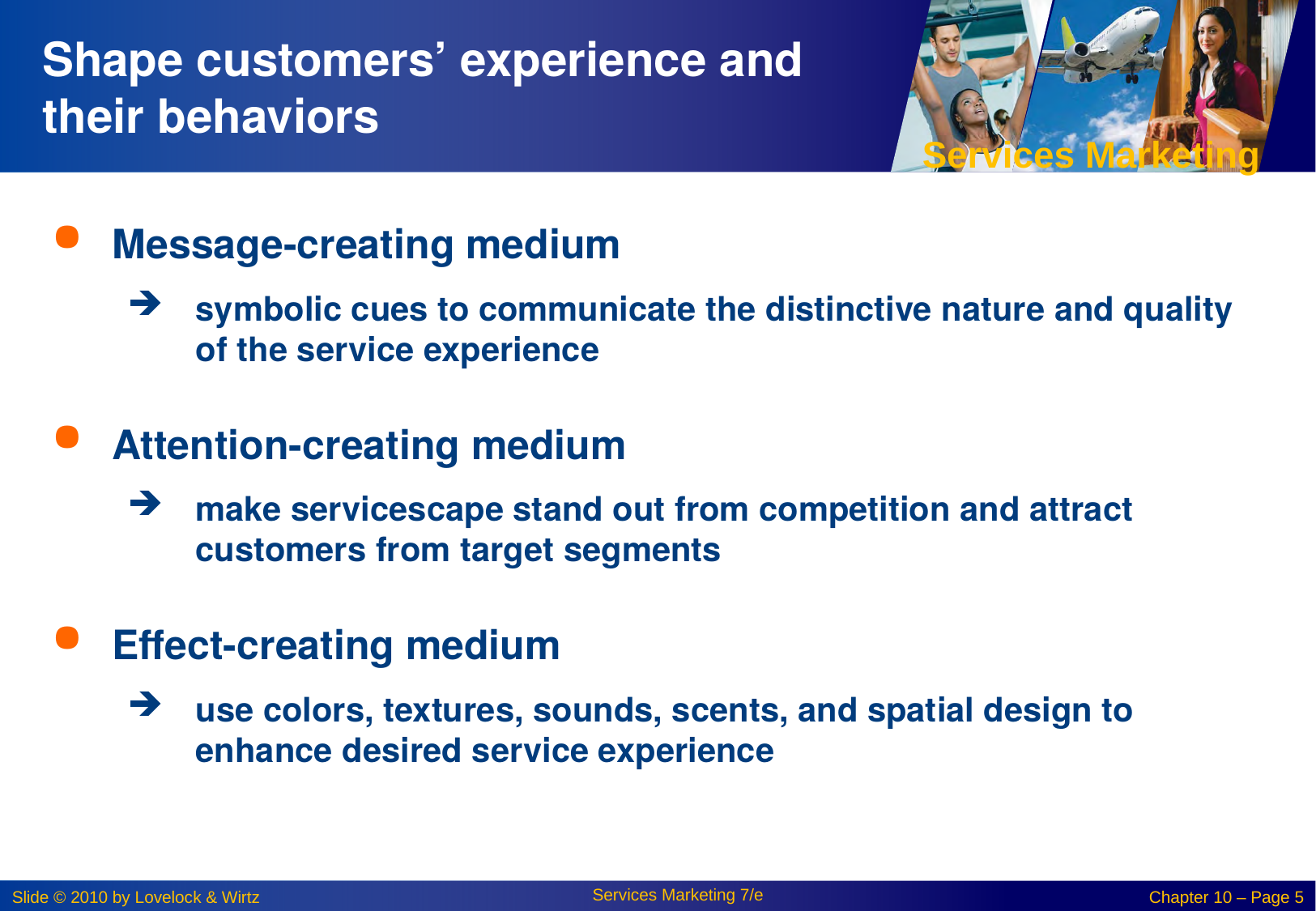

# Shape customers’ experience and their behaviors
Message-creating medium
symbolic cues to communicate the distinctive nature and quality of the service experience
Attention-creating medium
make servicescape stand out from competition and attract customers from target segments
Effect-creating medium
use colors, textures, sounds, scents, and spatial design to enhance desired service experience